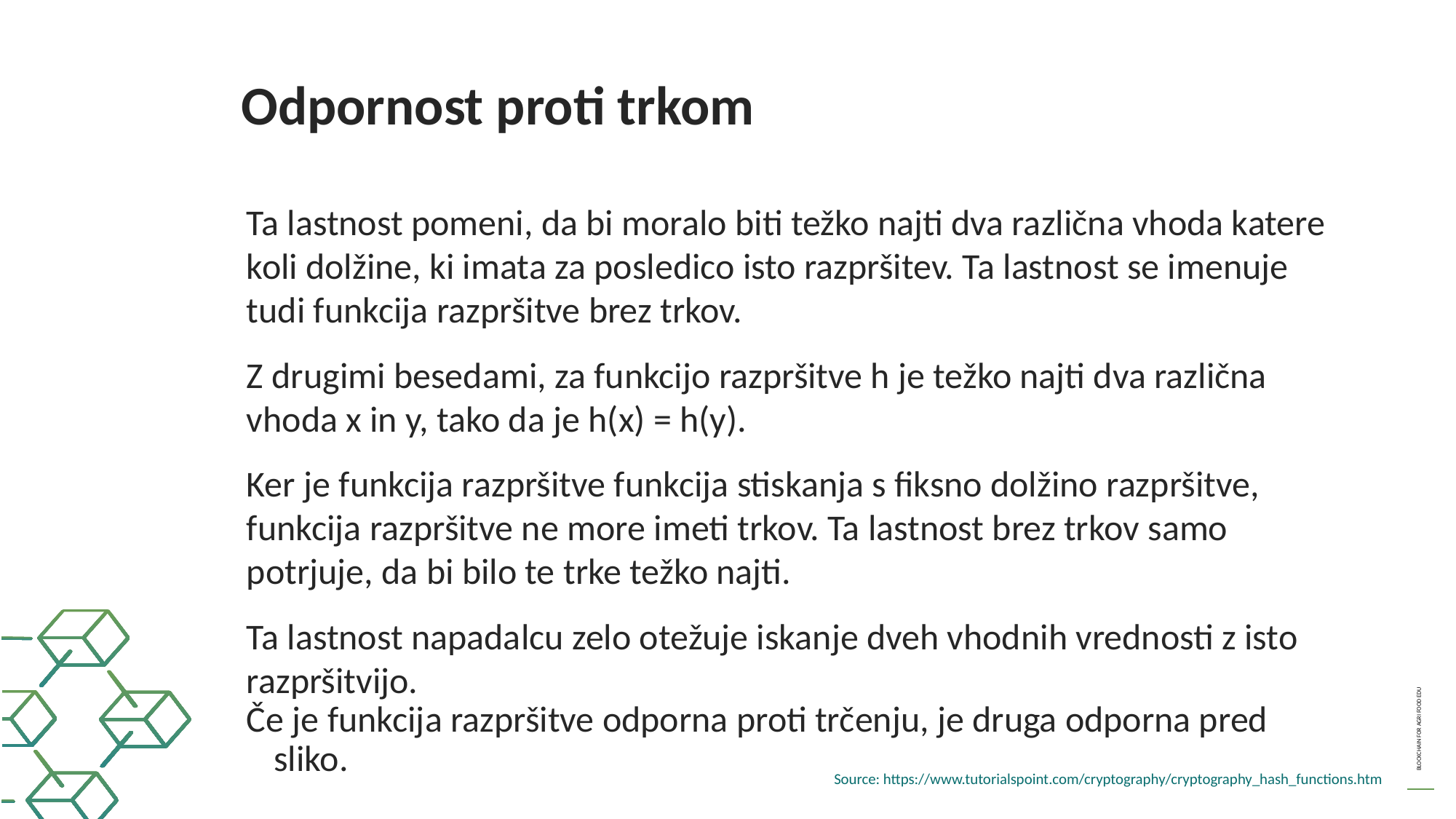

Odpornost proti trkom
Ta lastnost pomeni, da bi moralo biti težko najti dva različna vhoda katere koli dolžine, ki imata za posledico isto razpršitev. Ta lastnost se imenuje tudi funkcija razpršitve brez trkov.
Z drugimi besedami, za funkcijo razpršitve h je težko najti dva različna vhoda x in y, tako da je h(x) = h(y).
Ker je funkcija razpršitve funkcija stiskanja s fiksno dolžino razpršitve, funkcija razpršitve ne more imeti trkov. Ta lastnost brez trkov samo potrjuje, da bi bilo te trke težko najti.
Ta lastnost napadalcu zelo otežuje iskanje dveh vhodnih vrednosti z isto razpršitvijo.
Če je funkcija razpršitve odporna proti trčenju, je druga odporna pred sliko.
Source: https://www.tutorialspoint.com/cryptography/cryptography_hash_functions.htm